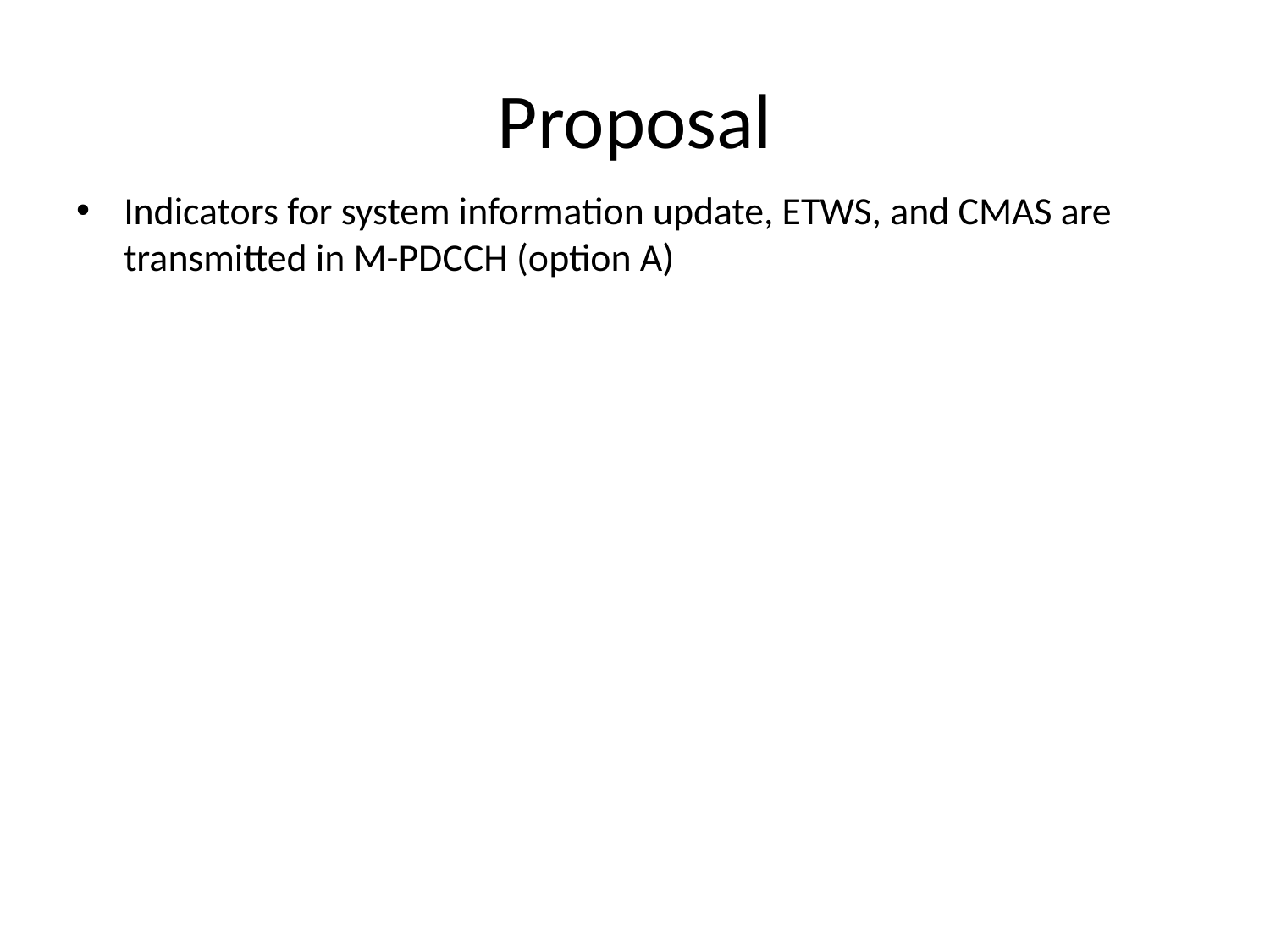

# Proposal
Indicators for system information update, ETWS, and CMAS are transmitted in M-PDCCH (option A)